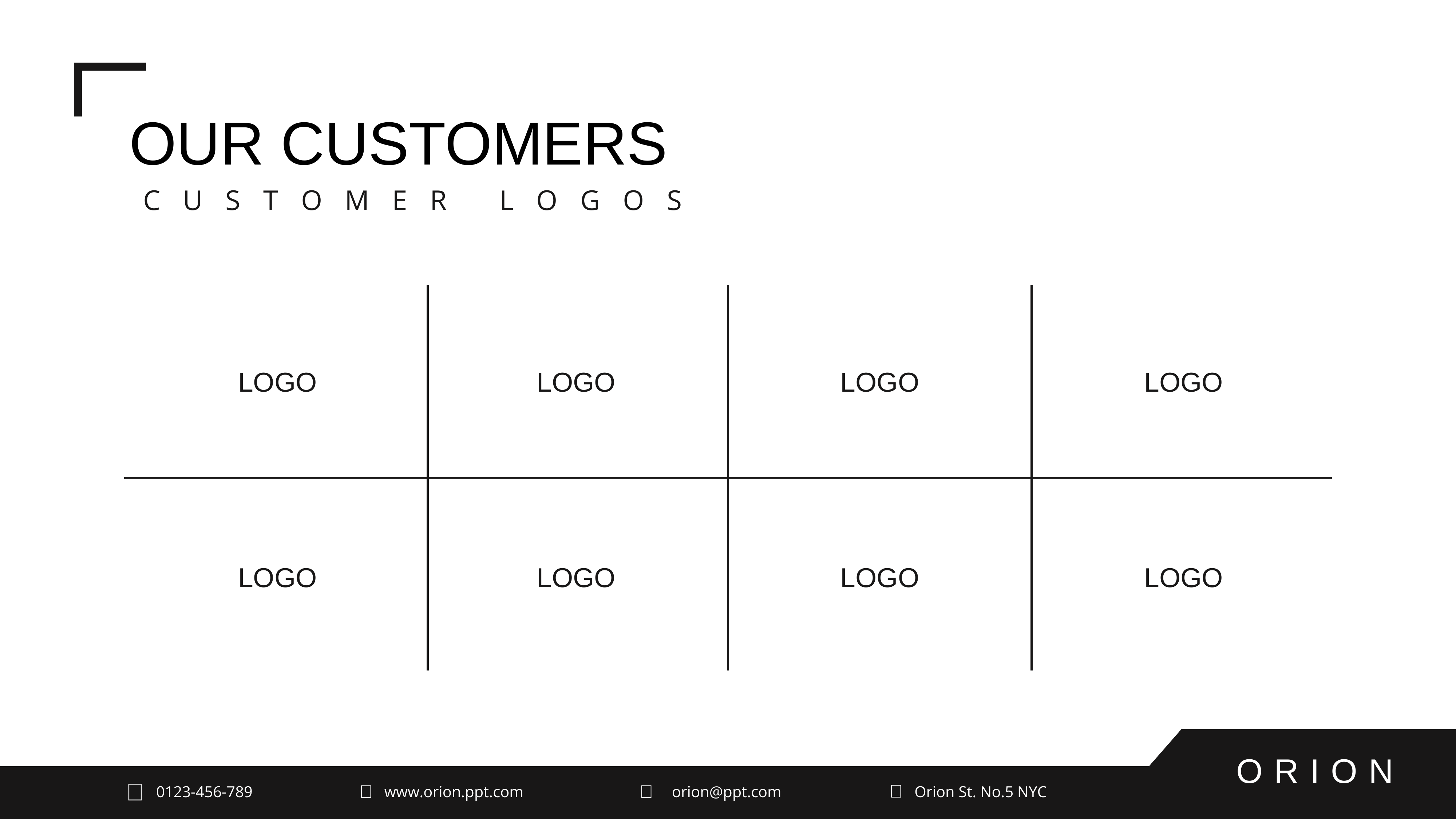

OUR CUSTOMERS
CUSTOMER LOGOS
LOGO
LOGO
LOGO
LOGO
LOGO
LOGO
LOGO
LOGO